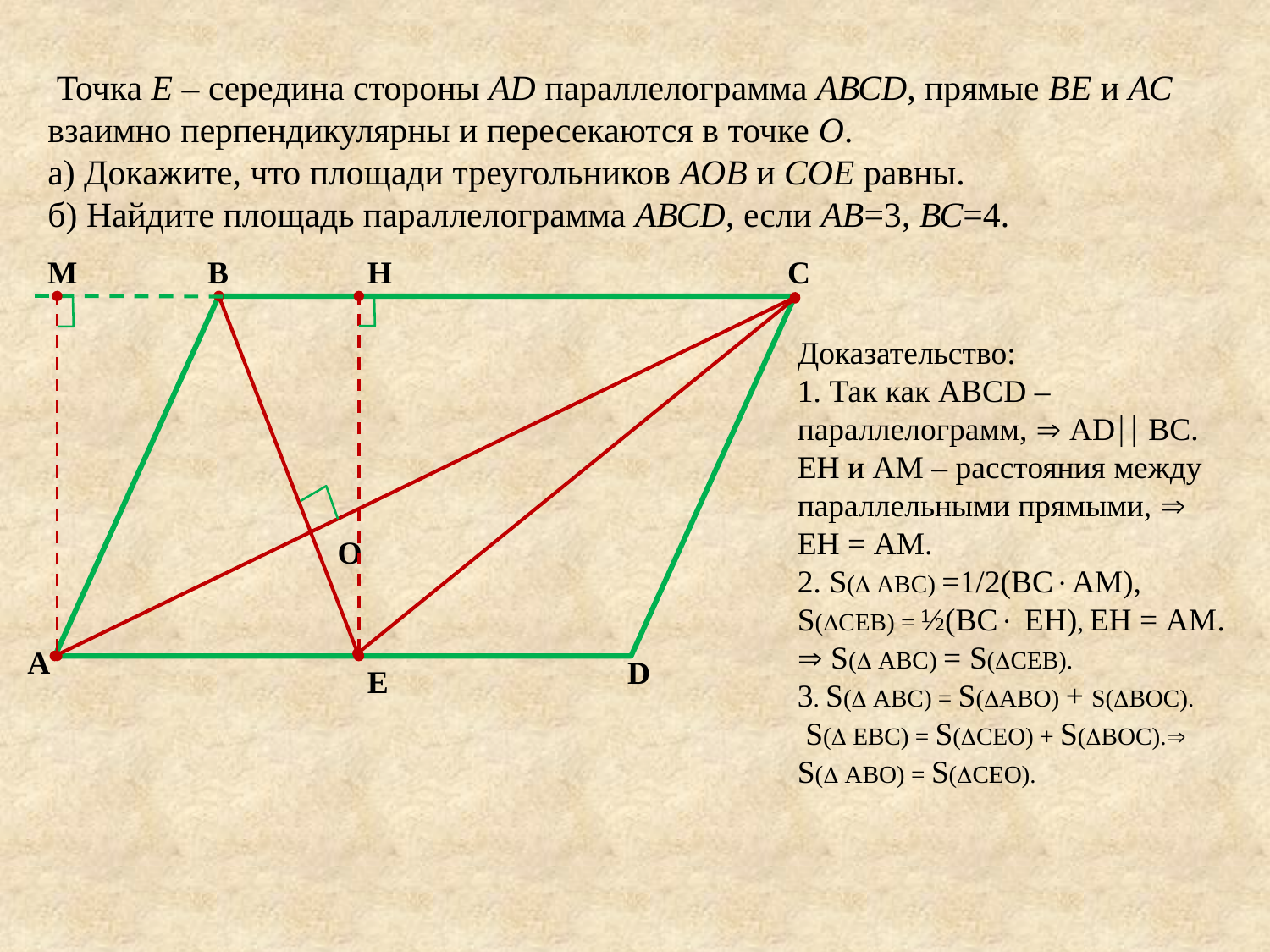

# Точка Е – середина стороны АD параллелограмма АВСD, прямые ВЕ и АС взаимно перпендикулярны и пересекаются в точке О. а) Докажите, что площади треугольников АОВ и СОЕ равны. б) Найдите площадь параллелограмма АВСD, если АВ=3, ВС=4.
B
C

O
A
D
E
М
Н

Доказательство:
1. Так как АВСD – параллелограмм, ⇒ AD|| ВС.
ЕН и АМ – расстояния между параллельными прямыми, ⇒ ЕН = АМ.
2. S(Δ АВС) =1/2(BC⋅AM), S(ΔCEB) = ½(BC⋅ EH), ЕН = АМ. ⇒ S(Δ АВС) = S(ΔCEB).
3. S(Δ АВС) = S(ΔABO) + S(ΔBOC).
 S(Δ EВС) = S(ΔCEO) + S(ΔBOC).⇒
S(Δ АВO) = S(ΔCEO).